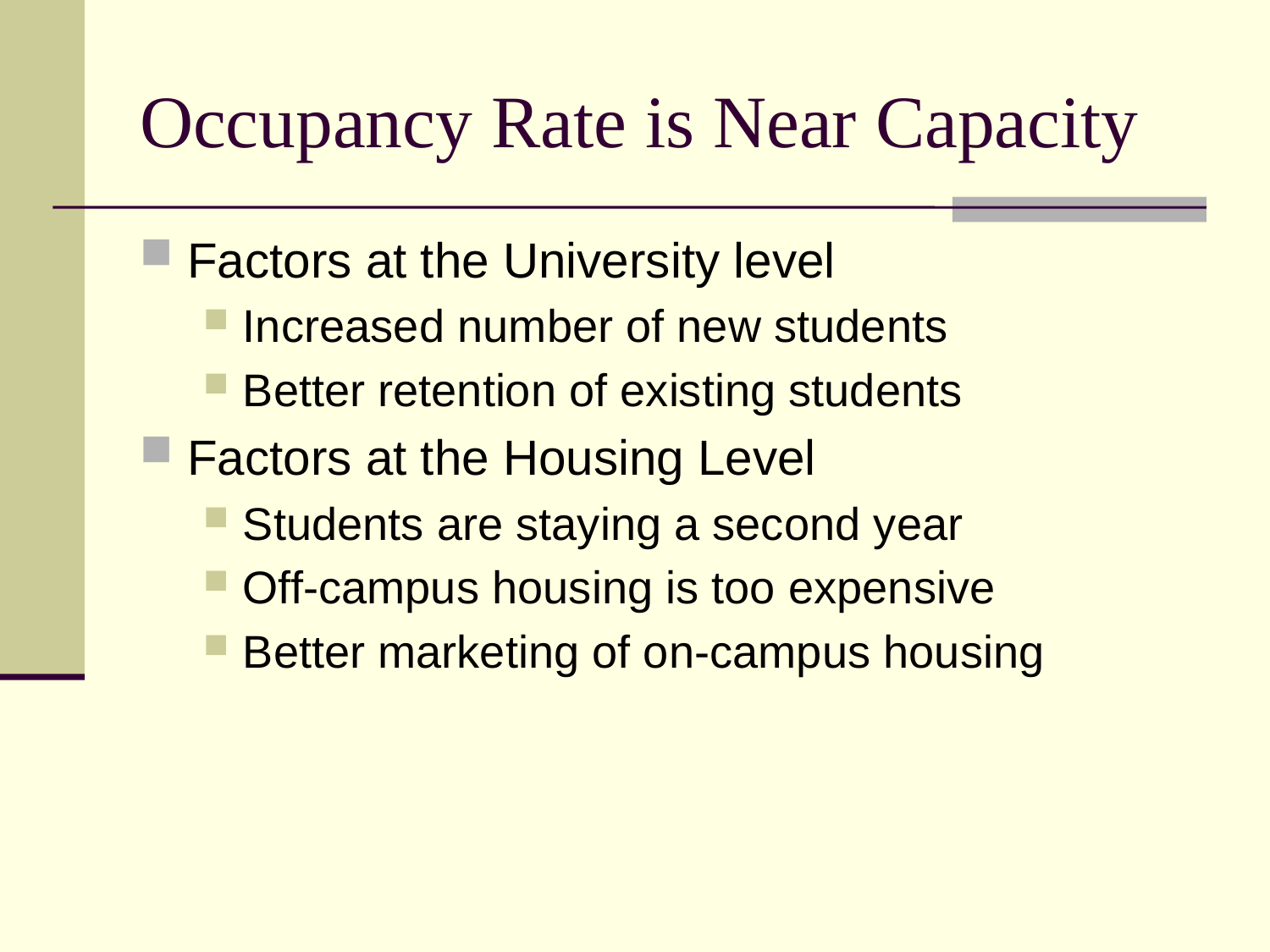

# Occupancy Rate is Near Capacity
Factors at the University level
Increased number of new students
Better retention of existing students
Factors at the Housing Level
Students are staying a second year
Off-campus housing is too expensive
Better marketing of on-campus housing